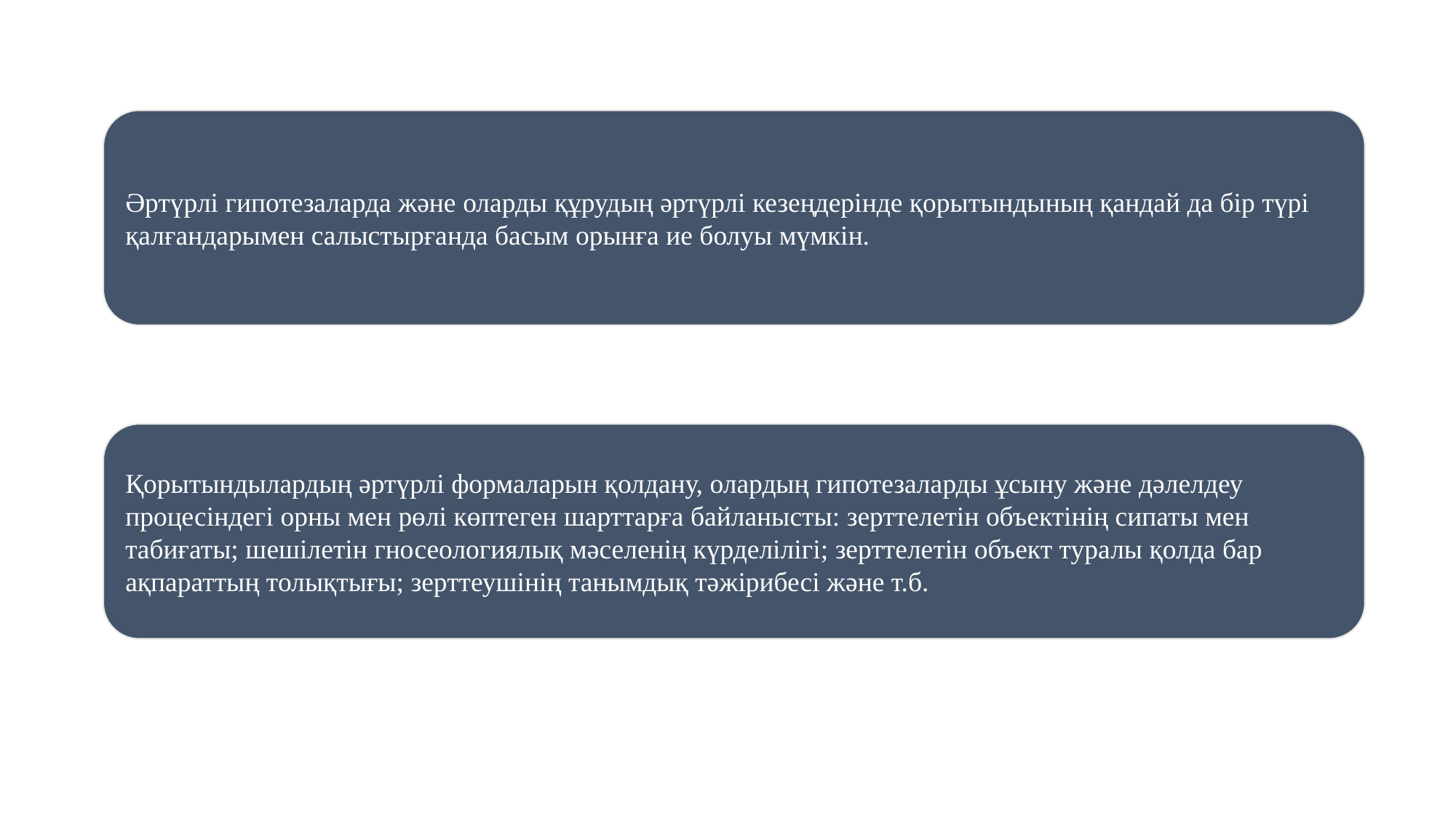

Әртүрлі гипотезаларда және оларды құрудың әртүрлі кезеңдерінде қорытындының қандай да бір түрі қалғандарымен салыстырғанда басым орынға ие болуы мүмкін.
Қорытындылардың әртүрлі формаларын қолдану, олардың гипотезаларды ұсыну және дәлелдеу процесіндегі орны мен рөлі көптеген шарттарға байланысты: зерттелетін объектінің сипаты мен табиғаты; шешілетін гносеологиялық мәселенің күрделілігі; зерттелетін объект туралы қолда бар ақпараттың толықтығы; зерттеушінің танымдық тәжірибесі және т.б.